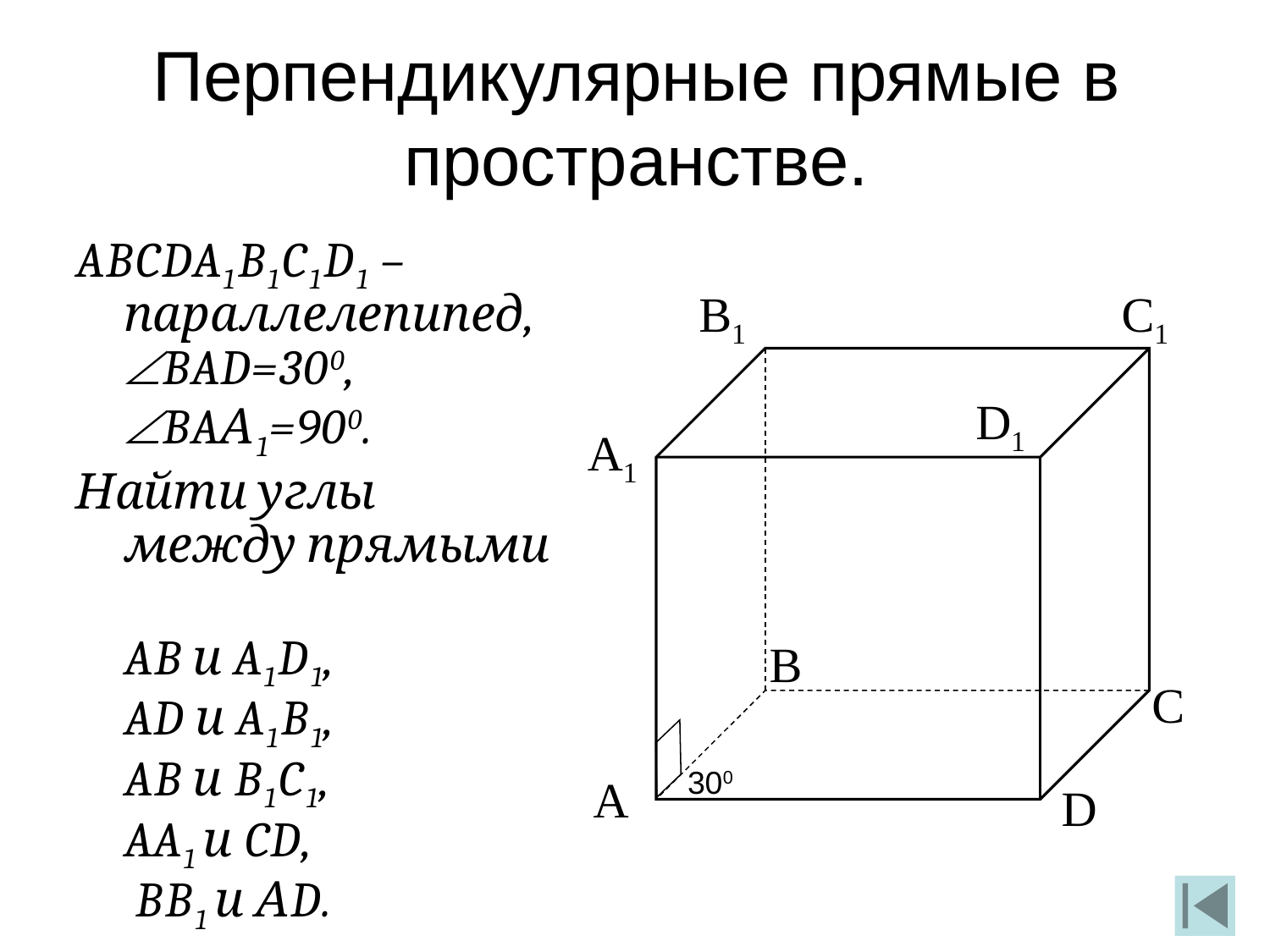

Перпендикулярные прямые в пространстве.
ABCDA1B1C1D1 – параллелепипед, ∠BAD=300, ∠BAА1=900.
Найти углы между прямыми
AB и A1D1,
AD и A1B1,
AB и B1C1,
AA1 и CD,
 BB1 и АD.
B1
C1

D1
А1
В
С
А
D

300